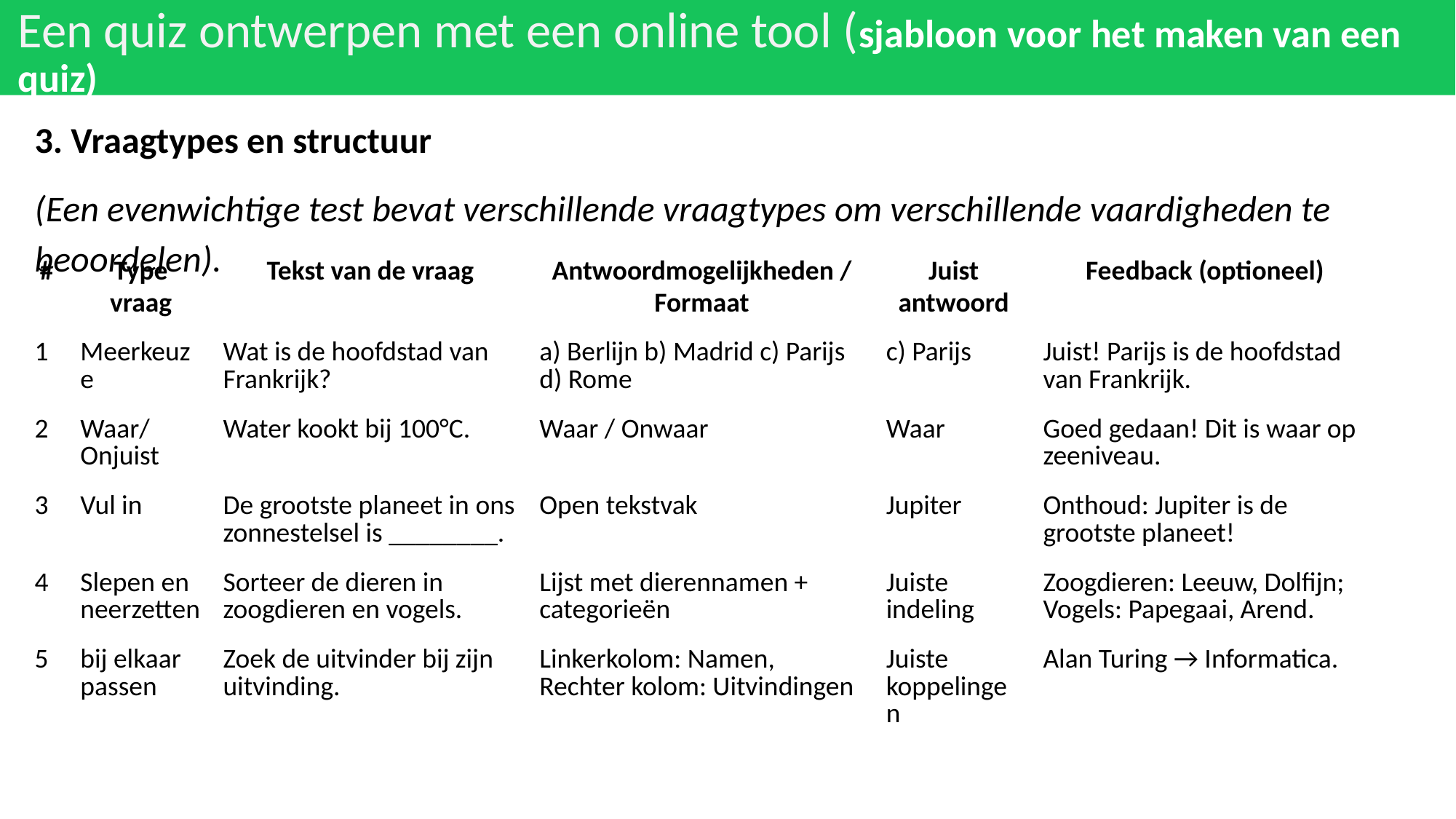

# Een quiz ontwerpen met een online tool (sjabloon voor het maken van een quiz)
3. Vraagtypes en structuur
(Een evenwichtige test bevat verschillende vraagtypes om verschillende vaardigheden te beoordelen).
| # | Type vraag | Tekst van de vraag | Antwoordmogelijkheden / Formaat | Juist antwoord | Feedback (optioneel) |
| --- | --- | --- | --- | --- | --- |
| 1 | Meerkeuze | Wat is de hoofdstad van Frankrijk? | a) Berlijn b) Madrid c) Parijs d) Rome | c) Parijs | Juist! Parijs is de hoofdstad van Frankrijk. |
| 2 | Waar/Onjuist | Water kookt bij 100°C. | Waar / Onwaar | Waar | Goed gedaan! Dit is waar op zeeniveau. |
| 3 | Vul in | De grootste planeet in ons zonnestelsel is \_\_\_\_\_\_\_\_. | Open tekstvak | Jupiter | Onthoud: Jupiter is de grootste planeet! |
| 4 | Slepen en neerzetten | Sorteer de dieren in zoogdieren en vogels. | Lijst met dierennamen + categorieën | Juiste indeling | Zoogdieren: Leeuw, Dolfijn; Vogels: Papegaai, Arend. |
| 5 | bij elkaar passen | Zoek de uitvinder bij zijn uitvinding. | Linkerkolom: Namen, Rechter kolom: Uitvindingen | Juiste koppelingen | Alan Turing → Informatica. |